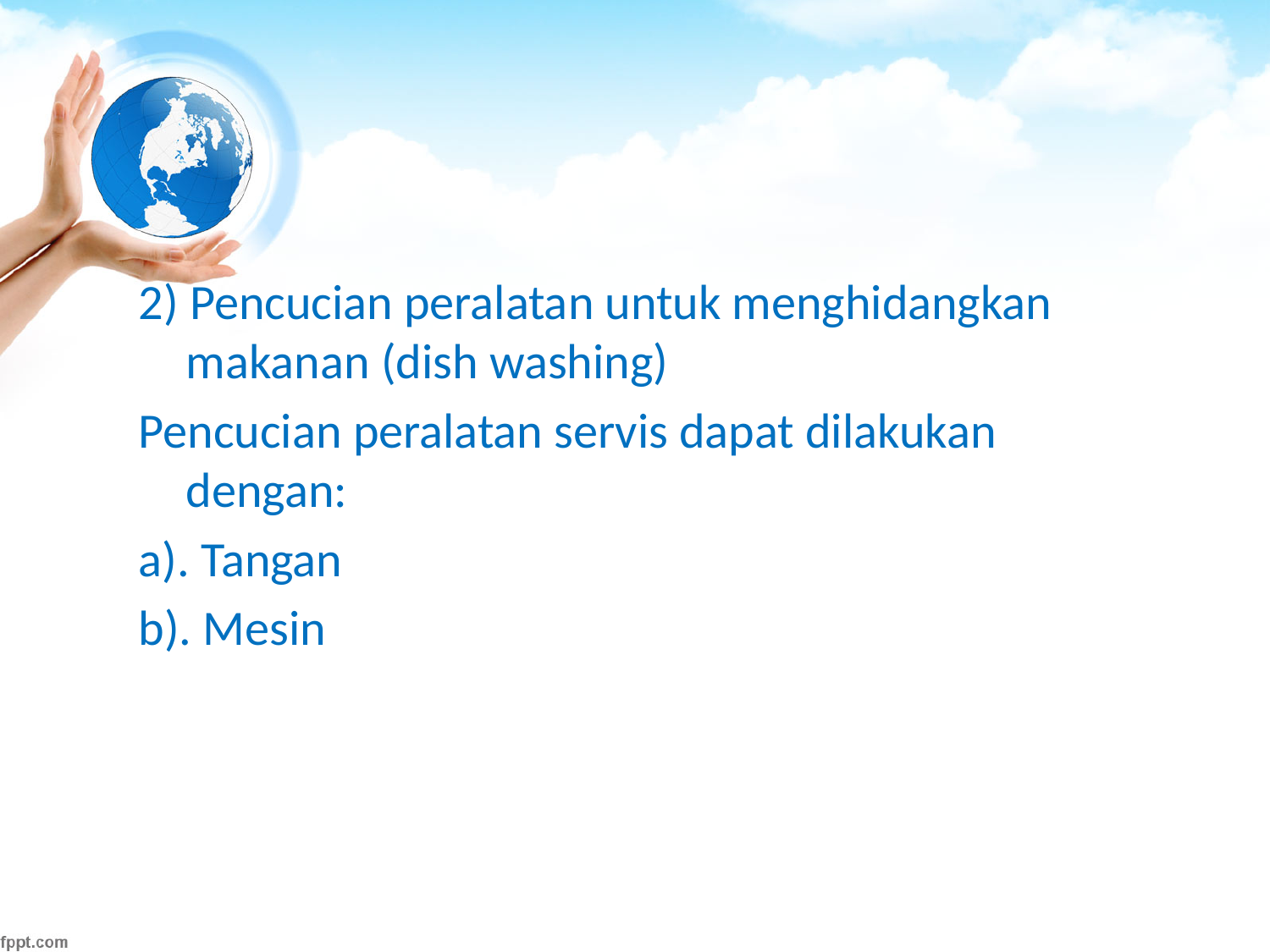

#
2) Pencucian peralatan untuk menghidangkan makanan (dish washing)
Pencucian peralatan servis dapat dilakukan dengan:
a). Tangan
b). Mesin